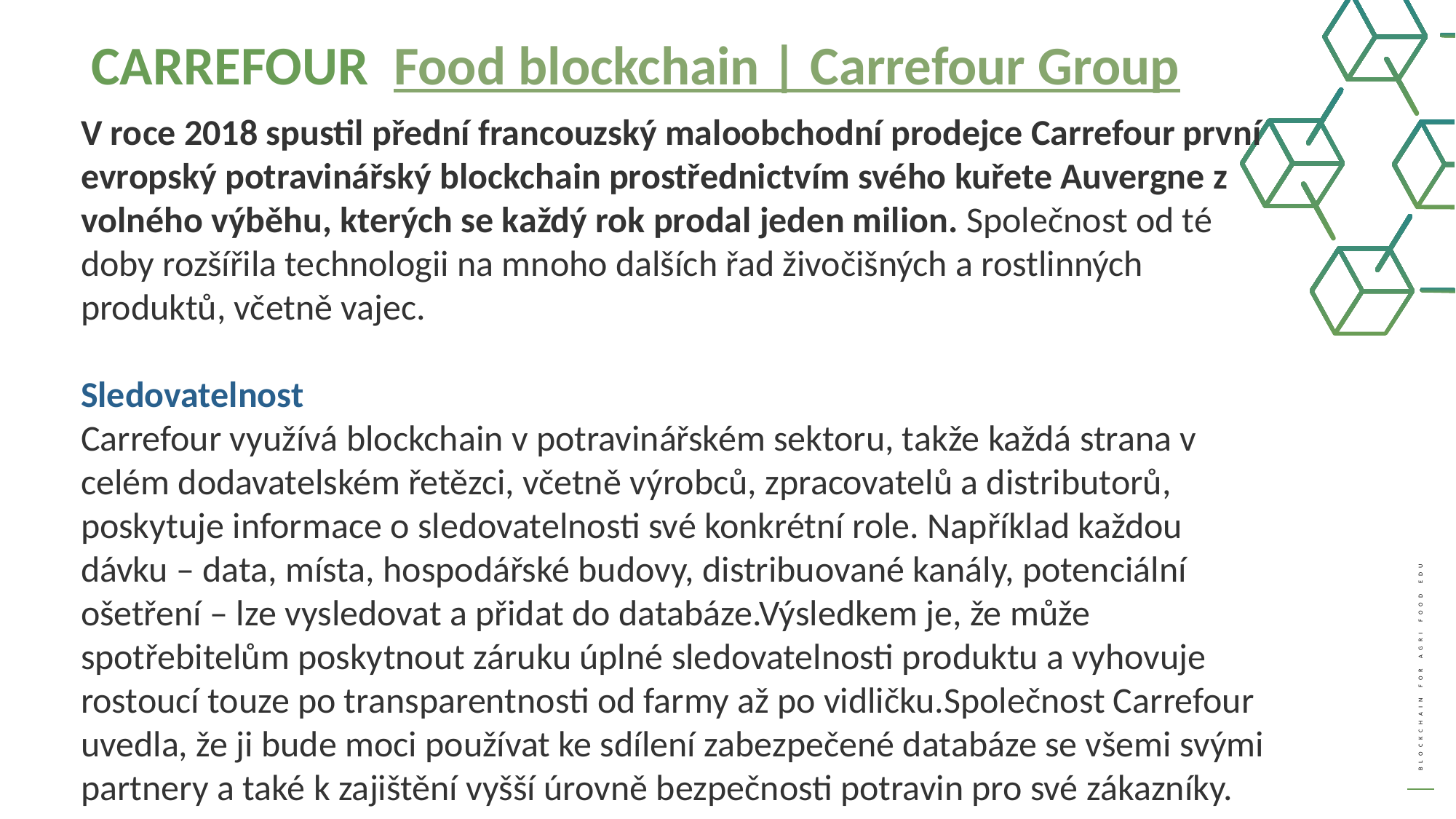

CARREFOUR  Food blockchain | Carrefour Group
V roce 2018 spustil přední francouzský maloobchodní prodejce Carrefour první evropský potravinářský blockchain prostřednictvím svého kuřete Auvergne z volného výběhu, kterých se každý rok prodal jeden milion. Společnost od té doby rozšířila technologii na mnoho dalších řad živočišných a rostlinných produktů, včetně vajec.

Sledovatelnost
Carrefour využívá blockchain v potravinářském sektoru, takže každá strana v celém dodavatelském řetězci, včetně výrobců, zpracovatelů a distributorů, poskytuje informace o sledovatelnosti své konkrétní role. Například každou dávku – data, místa, hospodářské budovy, distribuované kanály, potenciální ošetření – lze vysledovat a přidat do databáze.Výsledkem je, že může spotřebitelům poskytnout záruku úplné sledovatelnosti produktu a vyhovuje rostoucí touze po transparentnosti od farmy až po vidličku.Společnost Carrefour uvedla, že ji bude moci používat ke sdílení zabezpečené databáze se všemi svými partnery a také k zajištění vyšší úrovně bezpečnosti potravin pro své zákazníky.